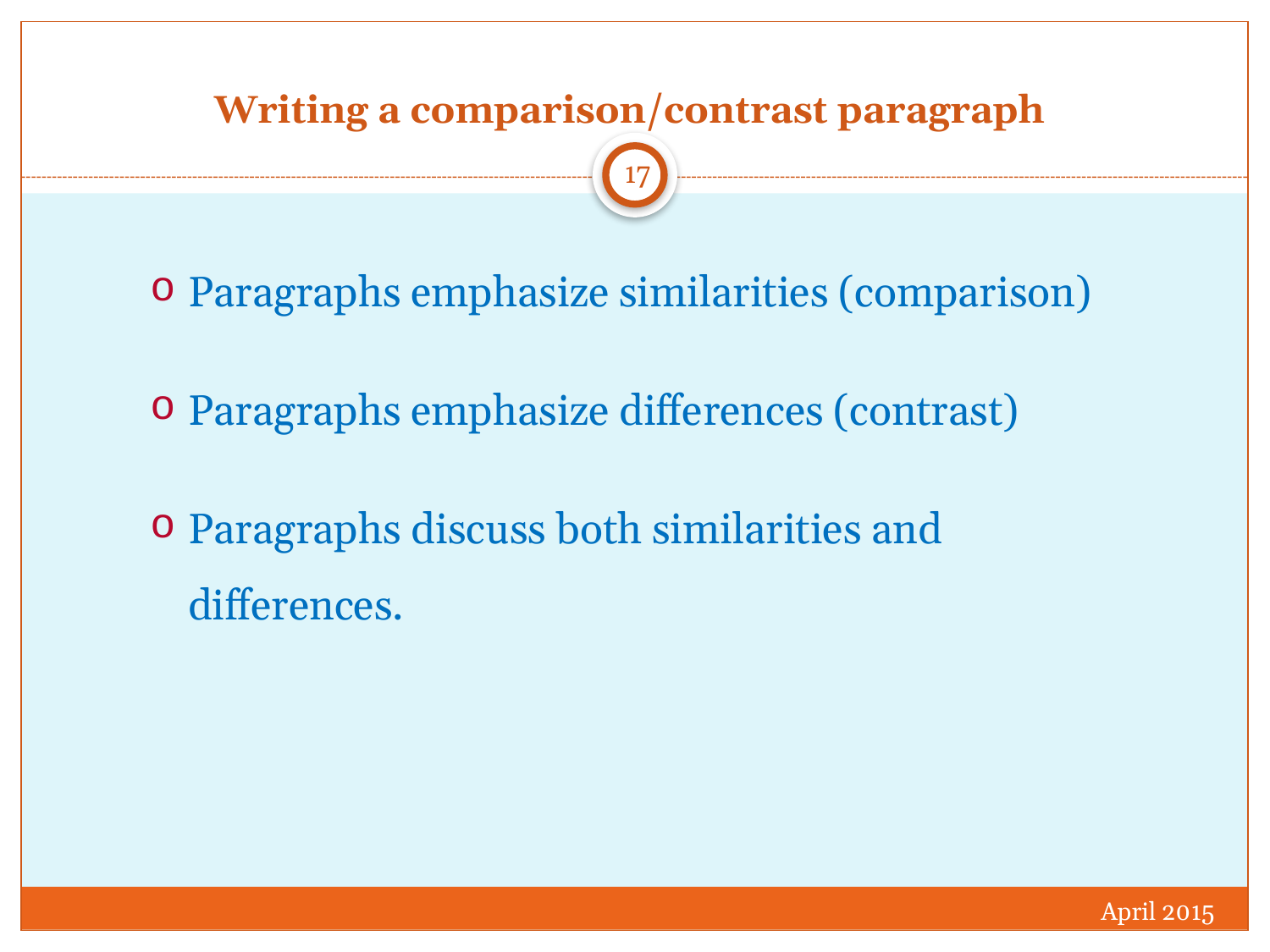

# Writing a comparison/contrast paragraph
17
Paragraphs emphasize similarities (comparison)
Paragraphs emphasize differences (contrast)
Paragraphs discuss both similarities and differences.
April 2015